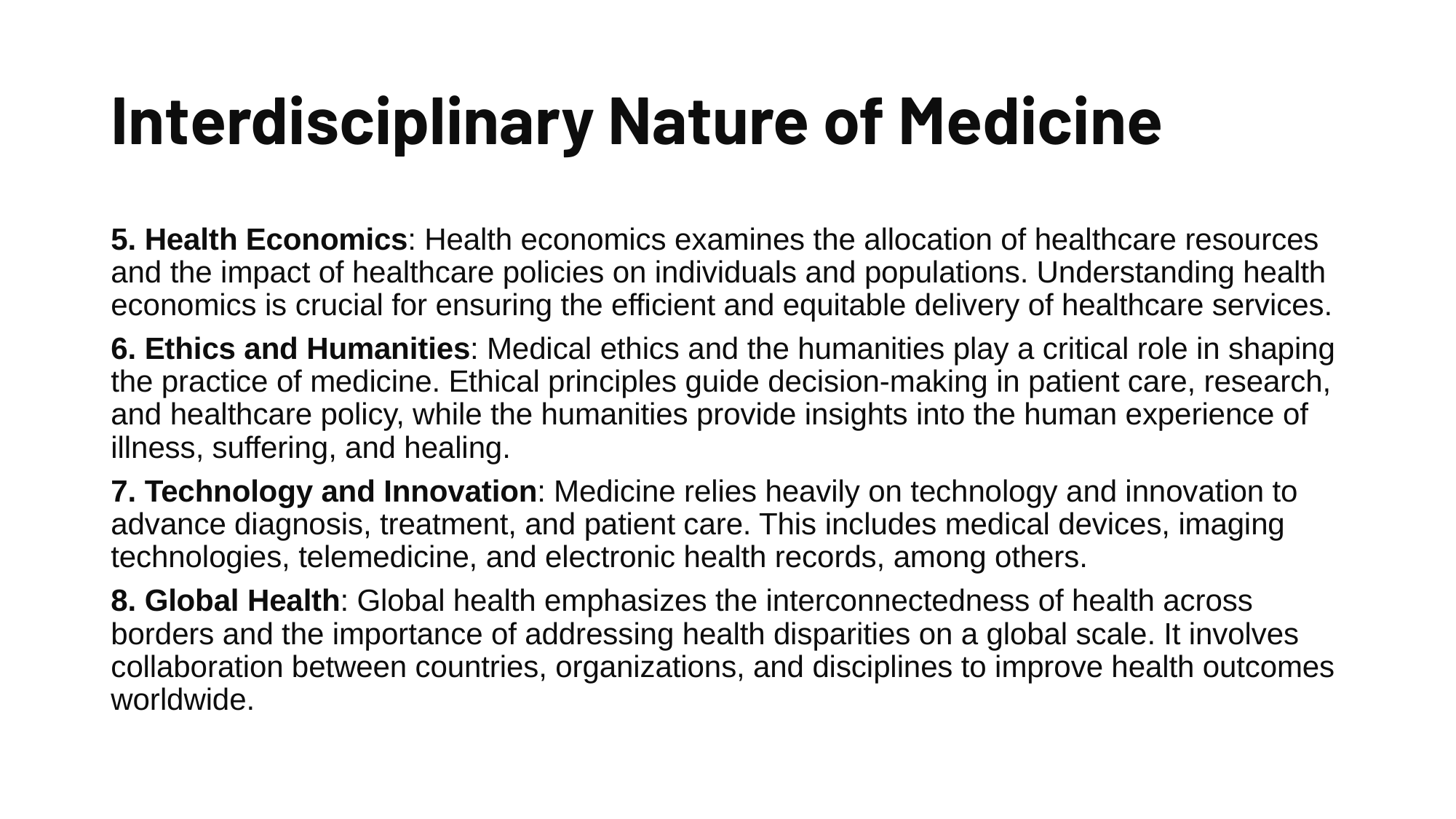

# Interdisciplinary Nature of Medicine
5. Health Economics: Health economics examines the allocation of healthcare resources and the impact of healthcare policies on individuals and populations. Understanding health economics is crucial for ensuring the efficient and equitable delivery of healthcare services.
6. Ethics and Humanities: Medical ethics and the humanities play a critical role in shaping the practice of medicine. Ethical principles guide decision-making in patient care, research, and healthcare policy, while the humanities provide insights into the human experience of illness, suffering, and healing.
7. Technology and Innovation: Medicine relies heavily on technology and innovation to advance diagnosis, treatment, and patient care. This includes medical devices, imaging technologies, telemedicine, and electronic health records, among others.
8. Global Health: Global health emphasizes the interconnectedness of health across borders and the importance of addressing health disparities on a global scale. It involves collaboration between countries, organizations, and disciplines to improve health outcomes worldwide.